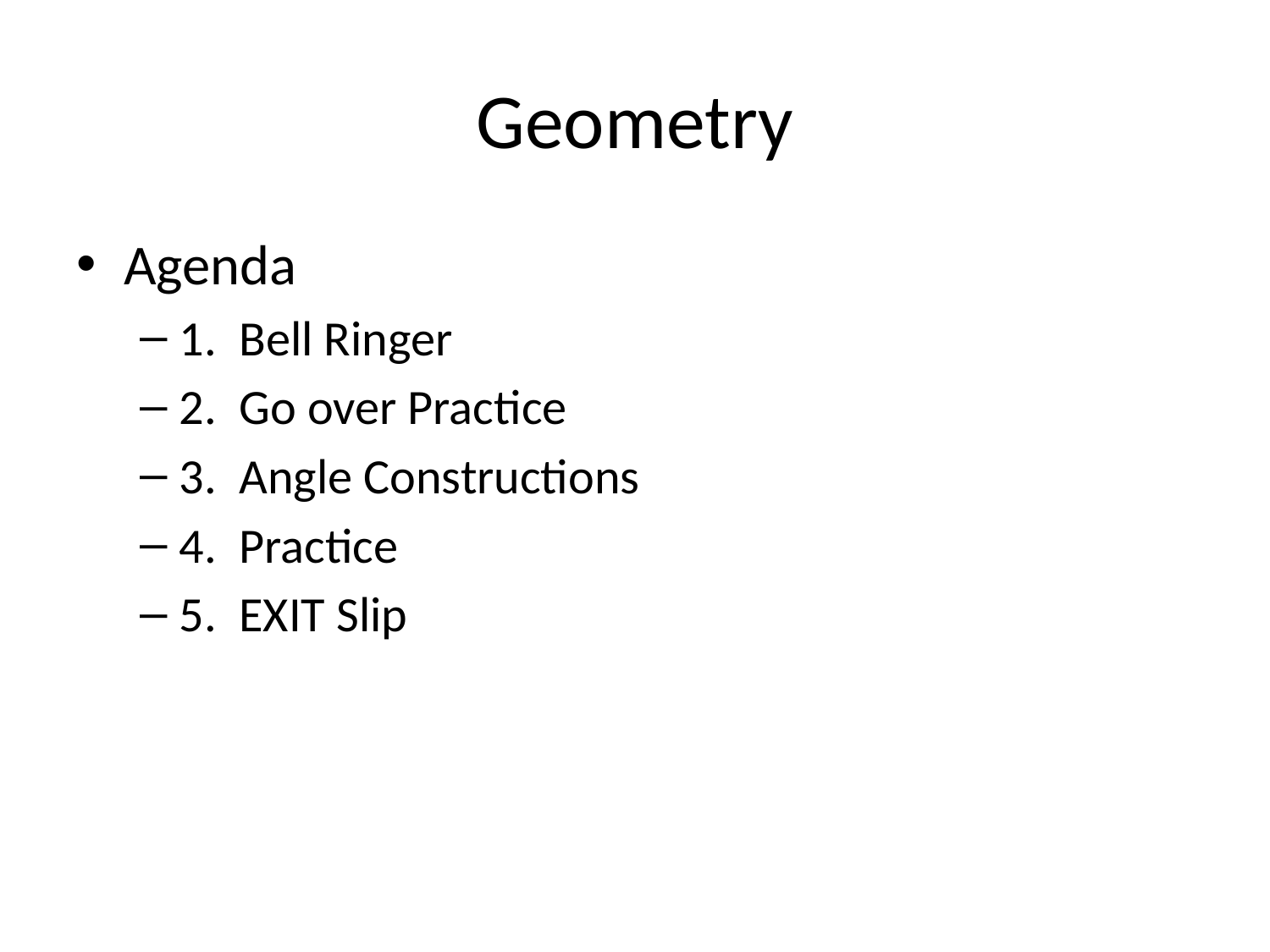

# Geometry
Agenda
1.  Bell Ringer
2.  Go over Practice
3.  Angle Constructions
4.  Practice
5.  EXIT Slip